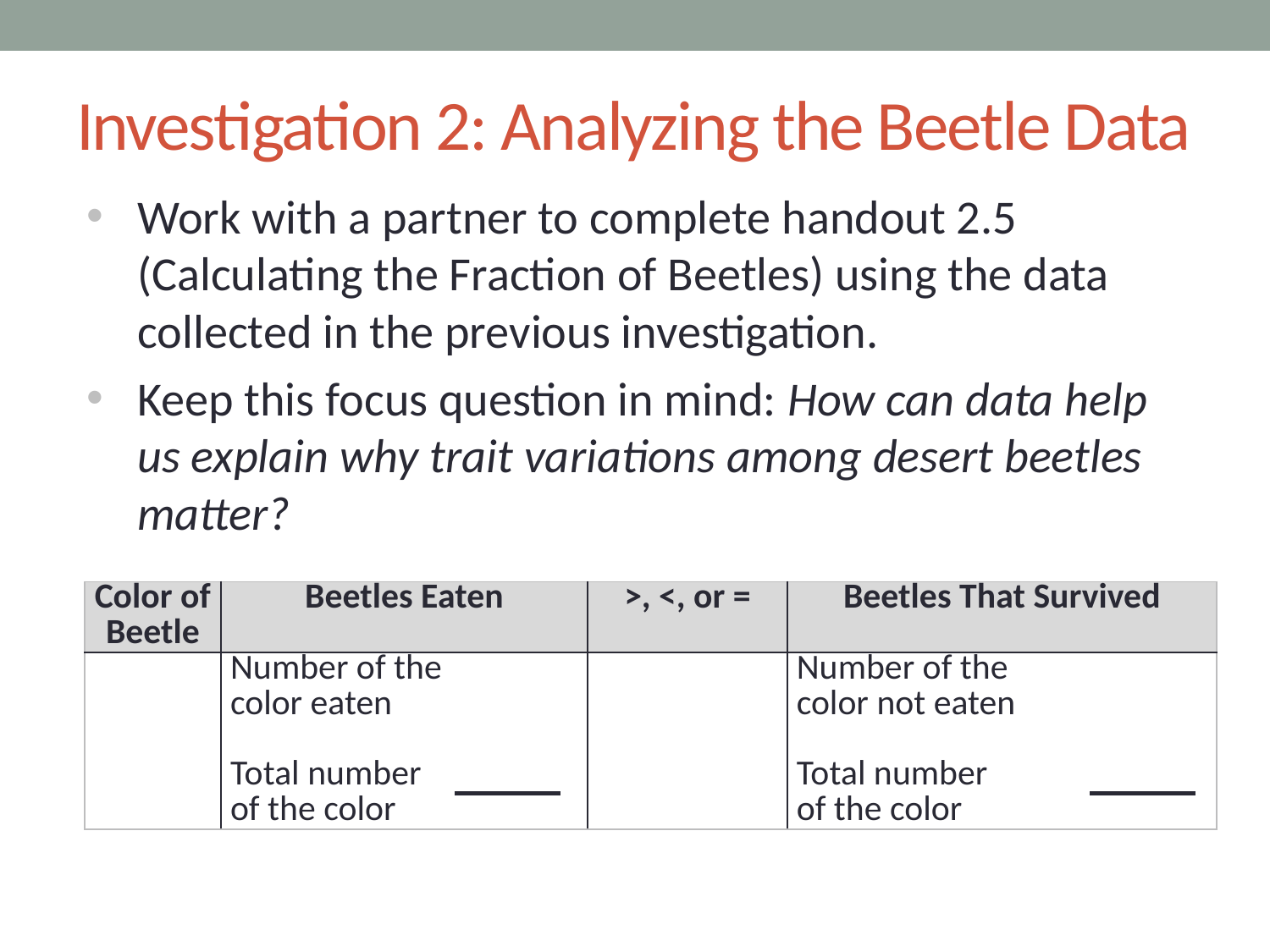

# Investigation 2: Analyzing the Beetle Data
Work with a partner to complete handout 2.5 (Calculating the Fraction of Beetles) using the data collected in the previous investigation.
Keep this focus question in mind: How can data help us explain why trait variations among desert beetles matter?
| Color of Beetle | Beetles Eaten | >, <, or = | Beetles That Survived |
| --- | --- | --- | --- |
|  | Number of the color eaten   Total number of the color |  | Number of the color not eaten   Total number of the color |